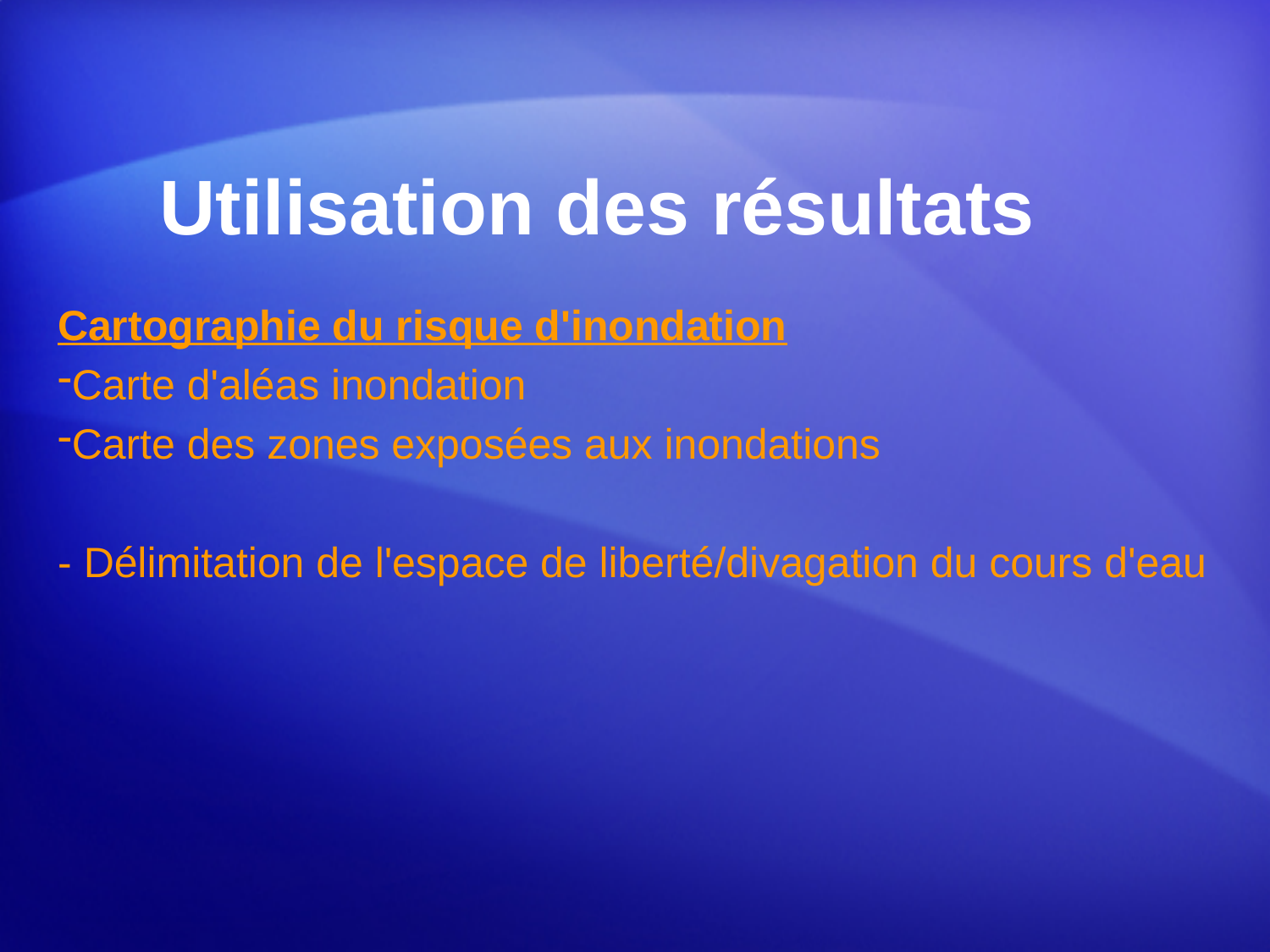

# Utilisation des résultats
Cartographie du risque d'inondation
Carte d'aléas inondation
Carte des zones exposées aux inondations

- Délimitation de l'espace de liberté/divagation du cours d'eau